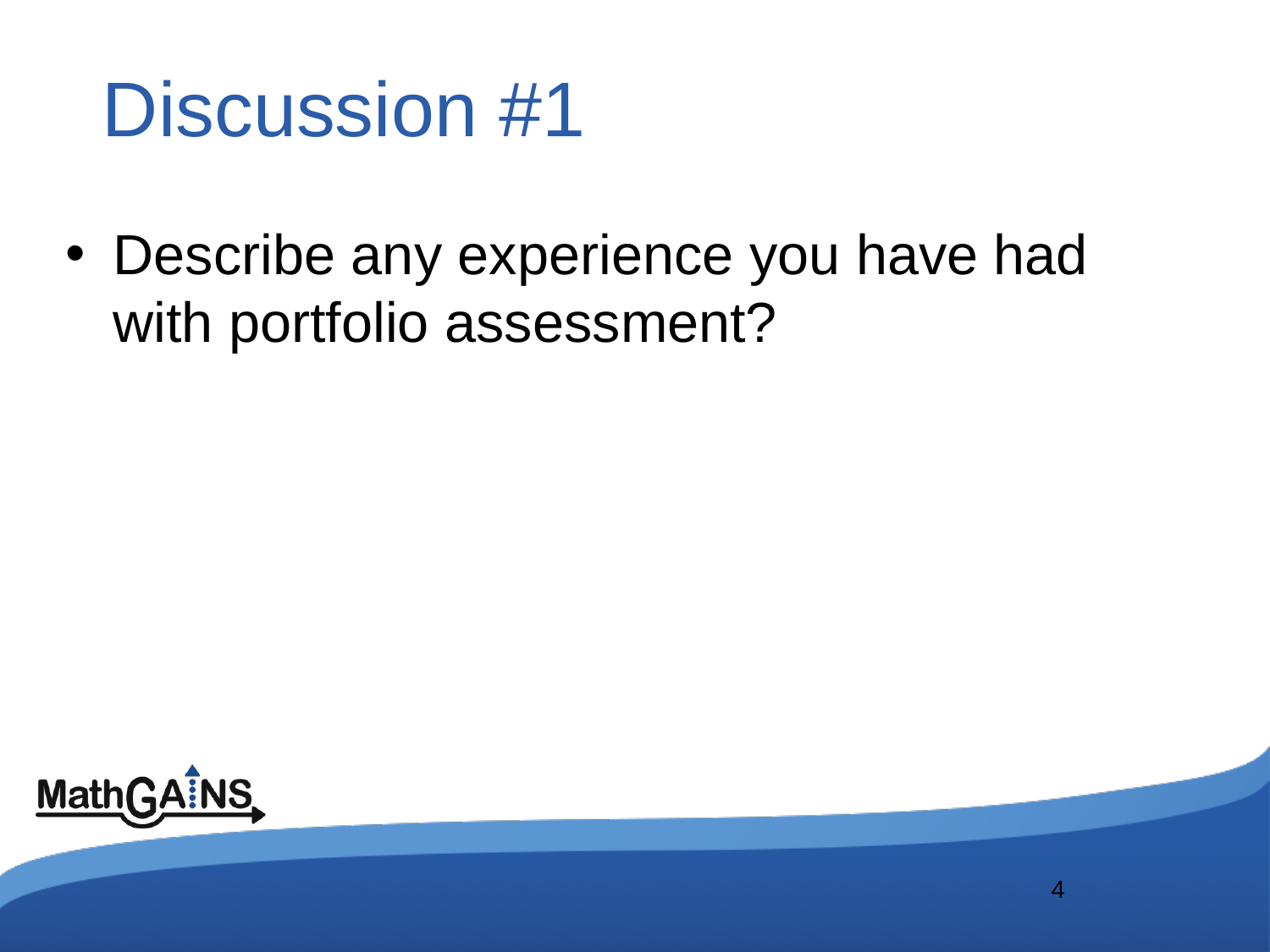

# Discussion #1
Describe any experience you have had with portfolio assessment?
4